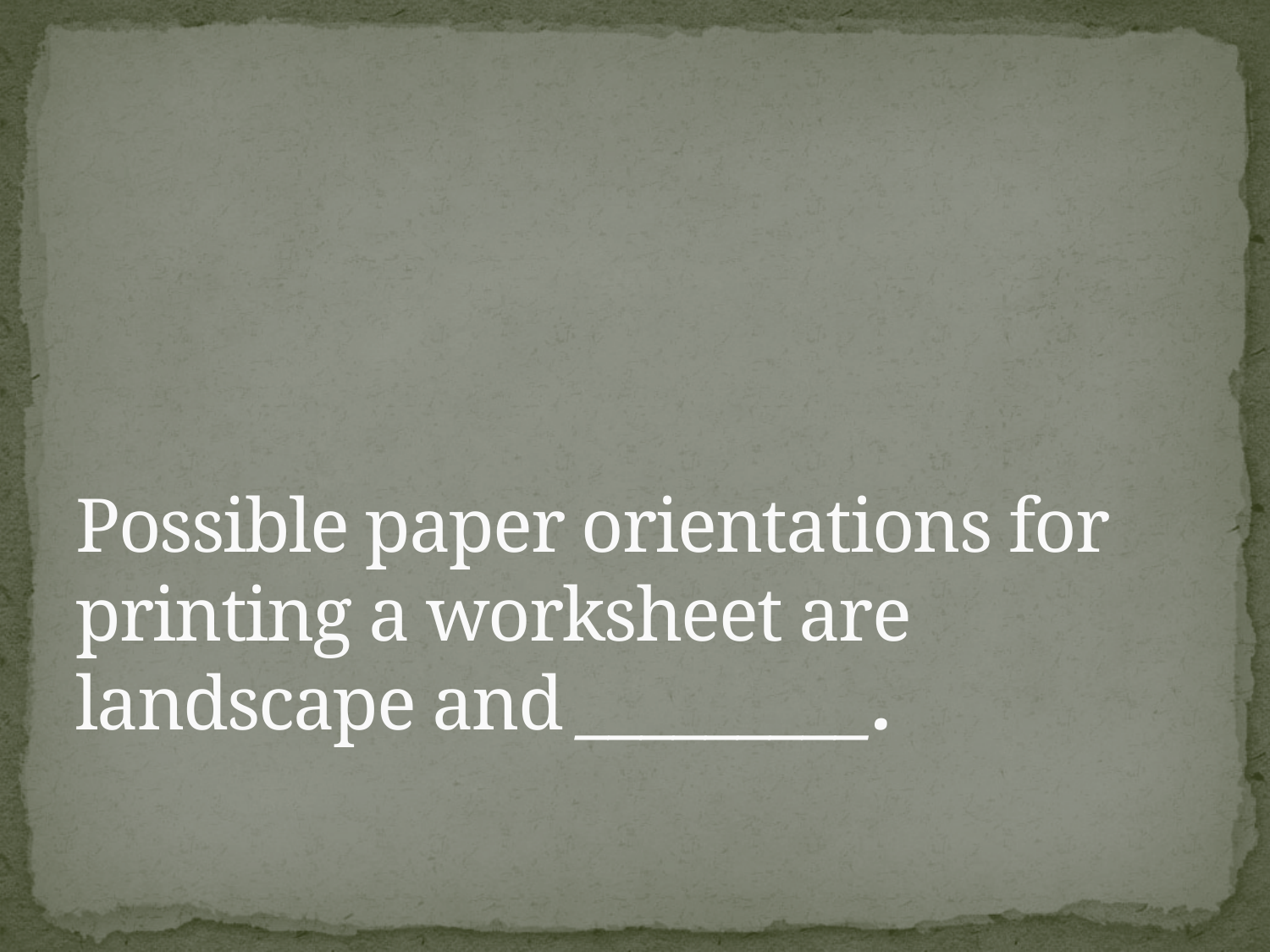

# Possible paper orientations for printing a worksheet are landscape and _________.